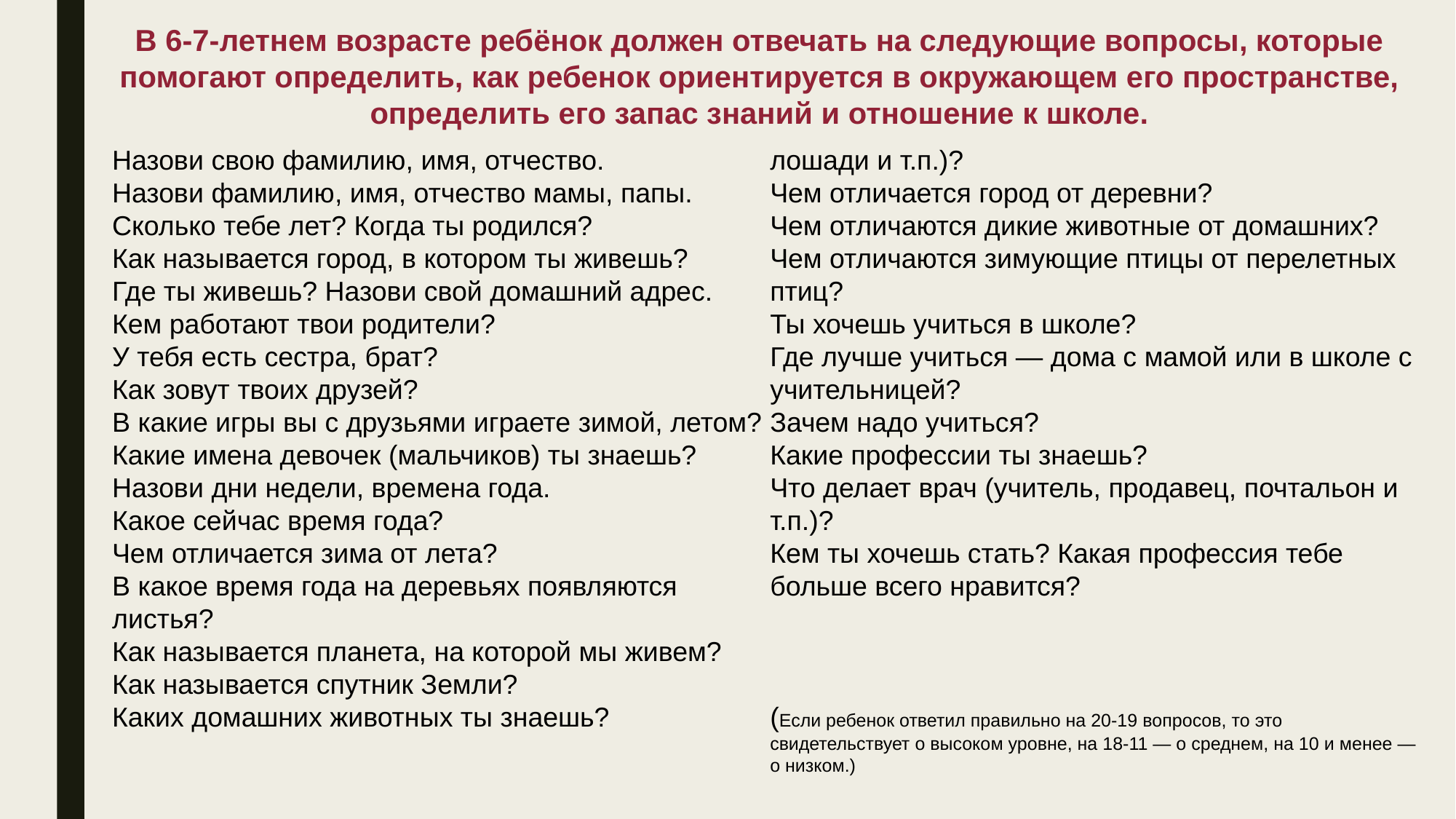

В 6-7-летнем возрасте ребёнок должен отвечать на следующие вопросы, которые помогают определить, как ребенок ориентируется в окружающем его пространстве, определить его запас знаний и отношение к школе.
Назови свою фамилию, имя, отчество.
Назови фамилию, имя, отчество мамы, папы.
Сколько тебе лет? Когда ты родился?
Как называется город, в котором ты живешь?
Где ты живешь? Назови свой домашний адрес.
Кем работают твои родители?
У тебя есть сестра, брат?
Как зовут твоих друзей?
В какие игры вы с друзьями играете зимой, летом?
Какие имена девочек (мальчиков) ты знаешь?
Назови дни недели, времена года.
Какое сейчас время года?
Чем отличается зима от лета?
В какое время года на деревьях появляются листья?
Как называется планета, на которой мы живем?
Как называется спутник Земли?
Каких домашних животных ты знаешь?

Как называются детеныши собаки (кошки, коровы, лошади и т.п.)?
Чем отличается город от деревни?
Чем отличаются дикие животные от домашних?
Чем отличаются зимующие птицы от перелетных птиц?
Ты хочешь учиться в школе?
Где лучше учиться — дома с мамой или в школе с учительницей?
Зачем надо учиться?
Какие профессии ты знаешь?
Что делает врач (учитель, продавец, почтальон и т.п.)?
Кем ты хочешь стать? Какая профессия тебе больше всего нравится?

(Если ребенок ответил правильно на 20-19 вопросов, то это свидетельствует о высоком уровне, на 18-11 — о среднем, на 10 и менее — о низком.)